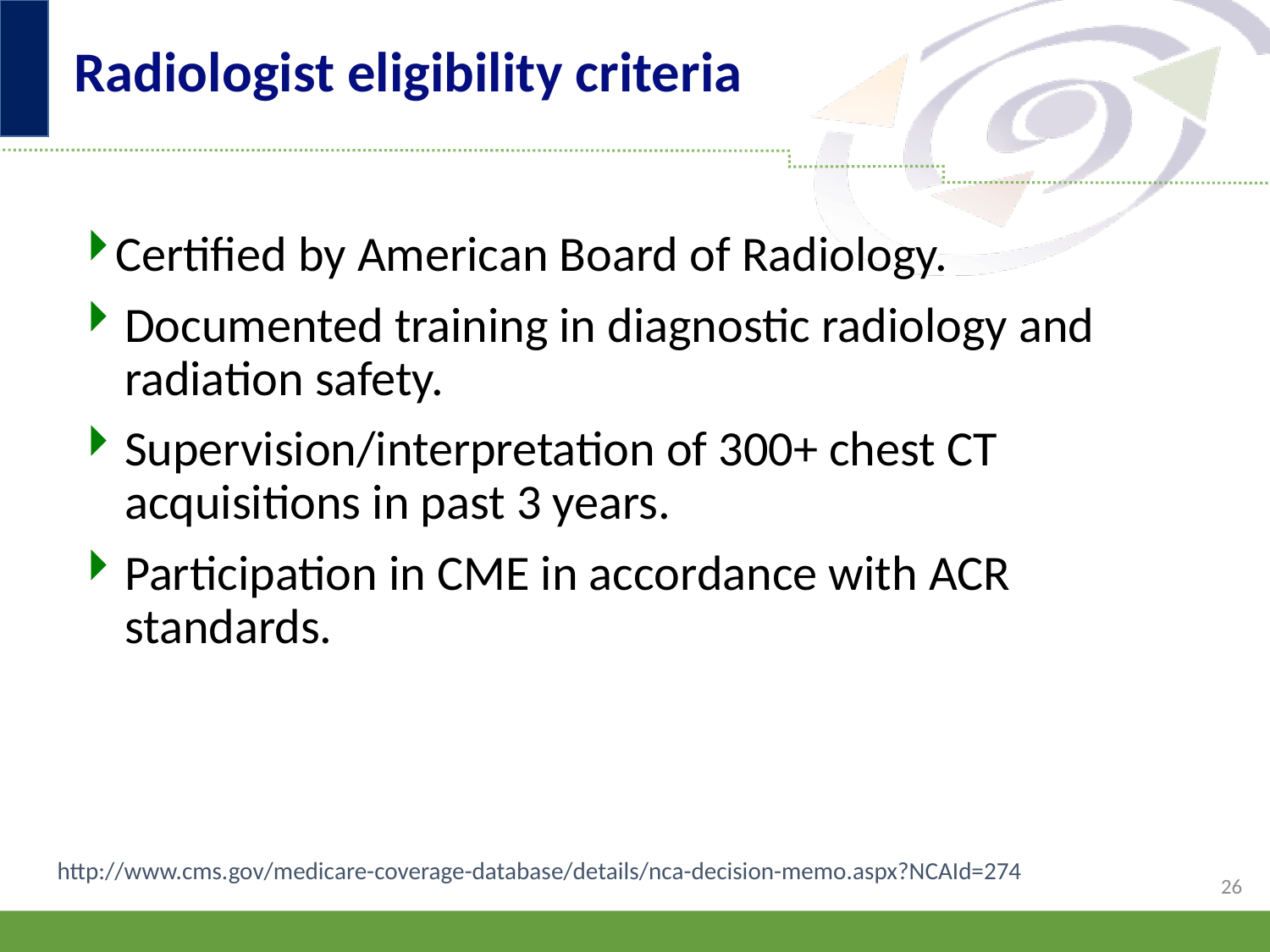

# Radiologist eligibility criteria
Certified by American Board of Radiology.
Documented training in diagnostic radiology and radiation safety.
Supervision/interpretation of 300+ chest CT acquisitions in past 3 years.
Participation in CME in accordance with ACR standards.
http://www.cms.gov/medicare-coverage-database/details/nca-decision-memo.aspx?NCAId=274
26